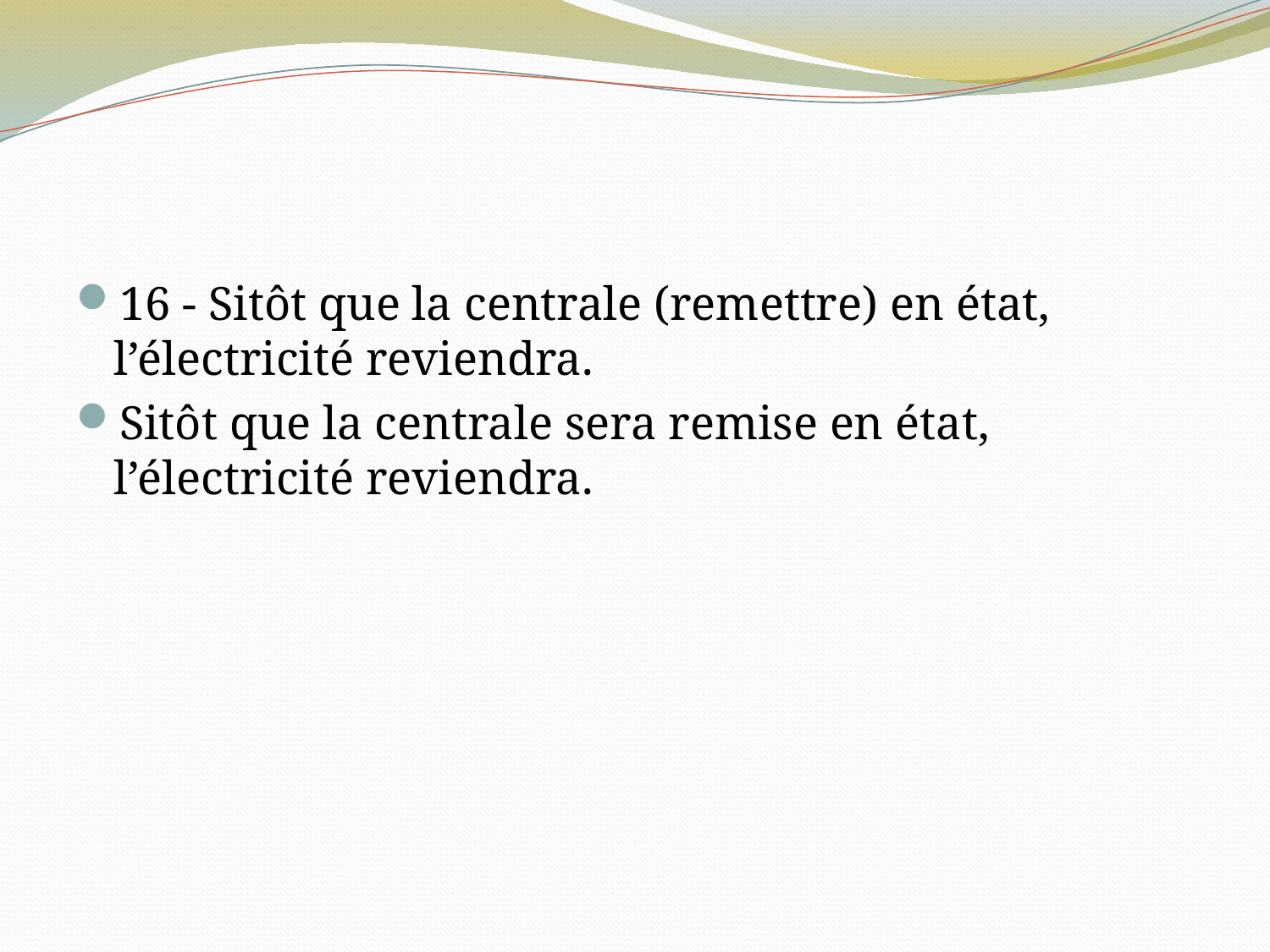

#
16 - Sitôt que la centrale (remettre) en état, l’électricité reviendra.
Sitôt que la centrale sera remise en état, l’électricité reviendra.